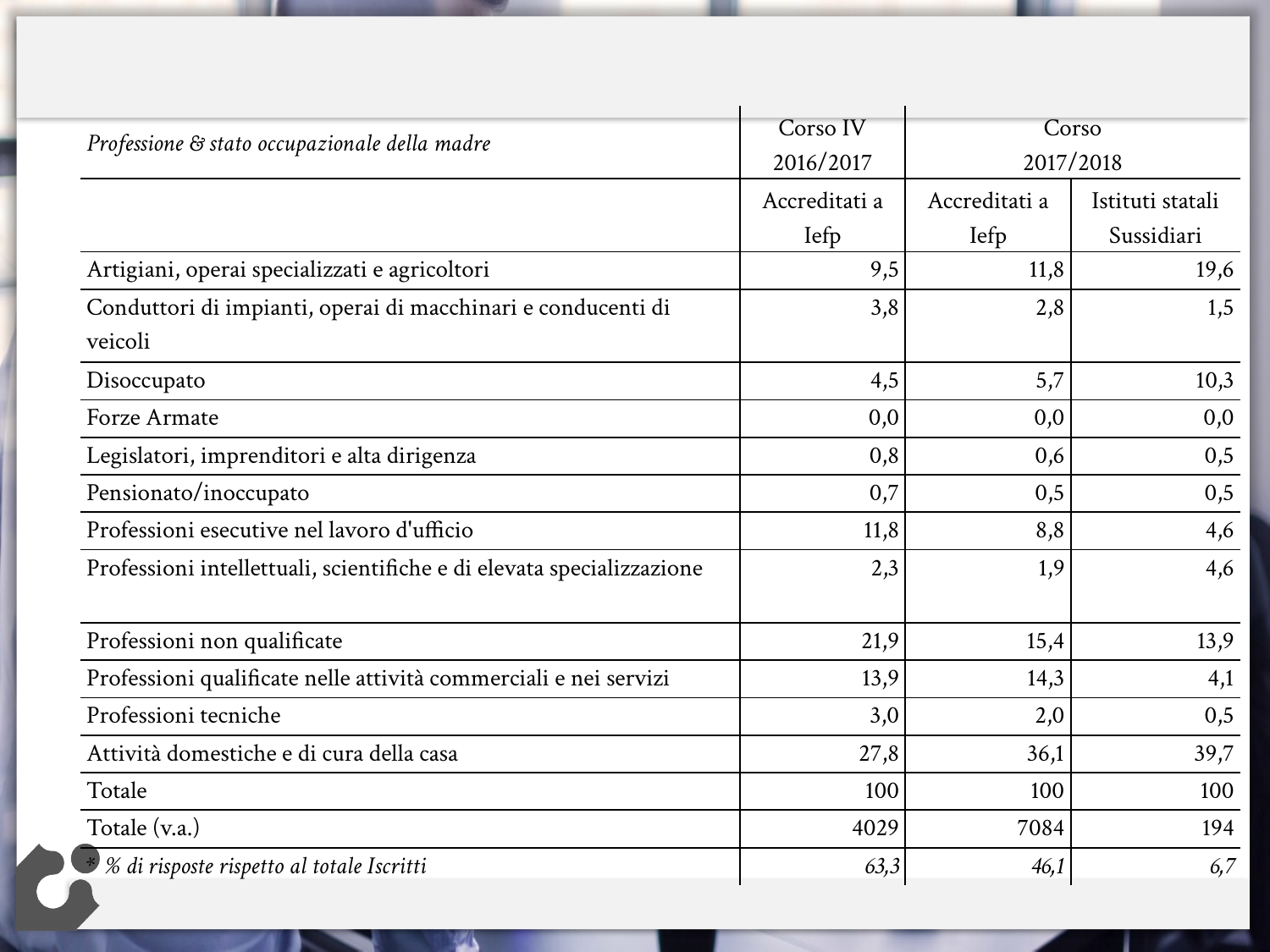

| Professione & stato occupazionale della madre | Corso IV 2016/2017 | Corso 2017/2018 |  |
| --- | --- | --- | --- |
|  | Accreditati a Iefp | Accreditati a Iefp | Istituti statali Sussidiari |
| Artigiani, operai specializzati e agricoltori | 9,5 | 11,8 | 19,6 |
| Conduttori di impianti, operai di macchinari e conducenti di veicoli | 3,8 | 2,8 | 1,5 |
| Disoccupato | 4,5 | 5,7 | 10,3 |
| Forze Armate | 0,0 | 0,0 | 0,0 |
| Legislatori, imprenditori e alta dirigenza | 0,8 | 0,6 | 0,5 |
| Pensionato/inoccupato | 0,7 | 0,5 | 0,5 |
| Professioni esecutive nel lavoro d'ufficio | 11,8 | 8,8 | 4,6 |
| Professioni intellettuali, scientifiche e di elevata specializzazione | 2,3 | 1,9 | 4,6 |
| Professioni non qualificate | 21,9 | 15,4 | 13,9 |
| Professioni qualificate nelle attività commerciali e nei servizi | 13,9 | 14,3 | 4,1 |
| Professioni tecniche | 3,0 | 2,0 | 0,5 |
| Attività domestiche e di cura della casa | 27,8 | 36,1 | 39,7 |
| Totale | 100 | 100 | 100 |
| Totale (v.a.) | 4029 | 7084 | 194 |
| \* % di risposte rispetto al totale Iscritti | 63,3 | 46,1 | 6,7 |